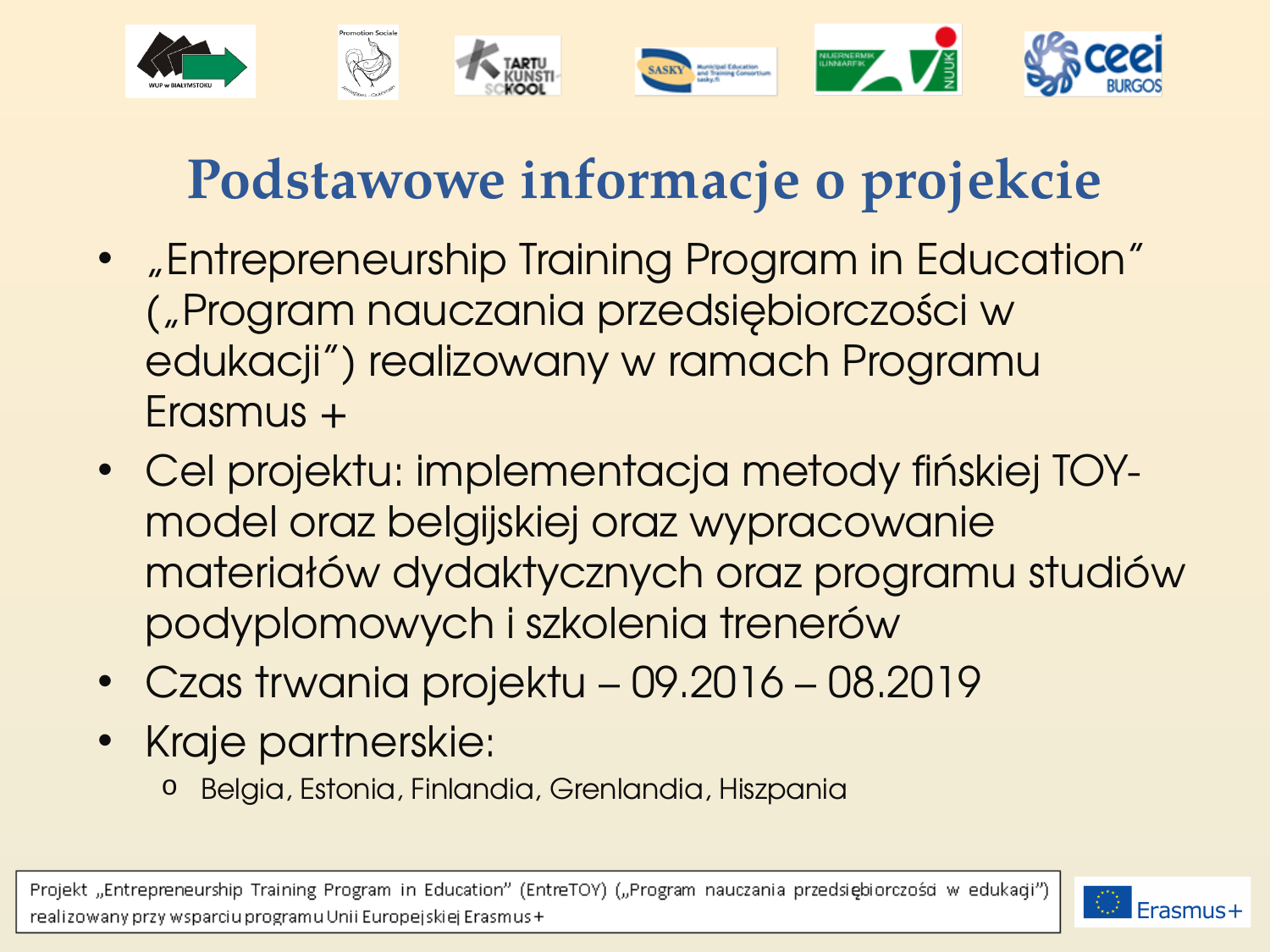

# Podstawowe informacje o projekcie
„Entrepreneurship Training Program in Education” („Program nauczania przedsiębiorczości w edukacji”) realizowany w ramach Programu Erasmus +
Cel projektu: implementacja metody fińskiej TOY-model oraz belgijskiej oraz wypracowanie materiałów dydaktycznych oraz programu studiów podyplomowych i szkolenia trenerów
Czas trwania projektu – 09.2016 – 08.2019
Kraje partnerskie:
Belgia, Estonia, Finlandia, Grenlandia, Hiszpania